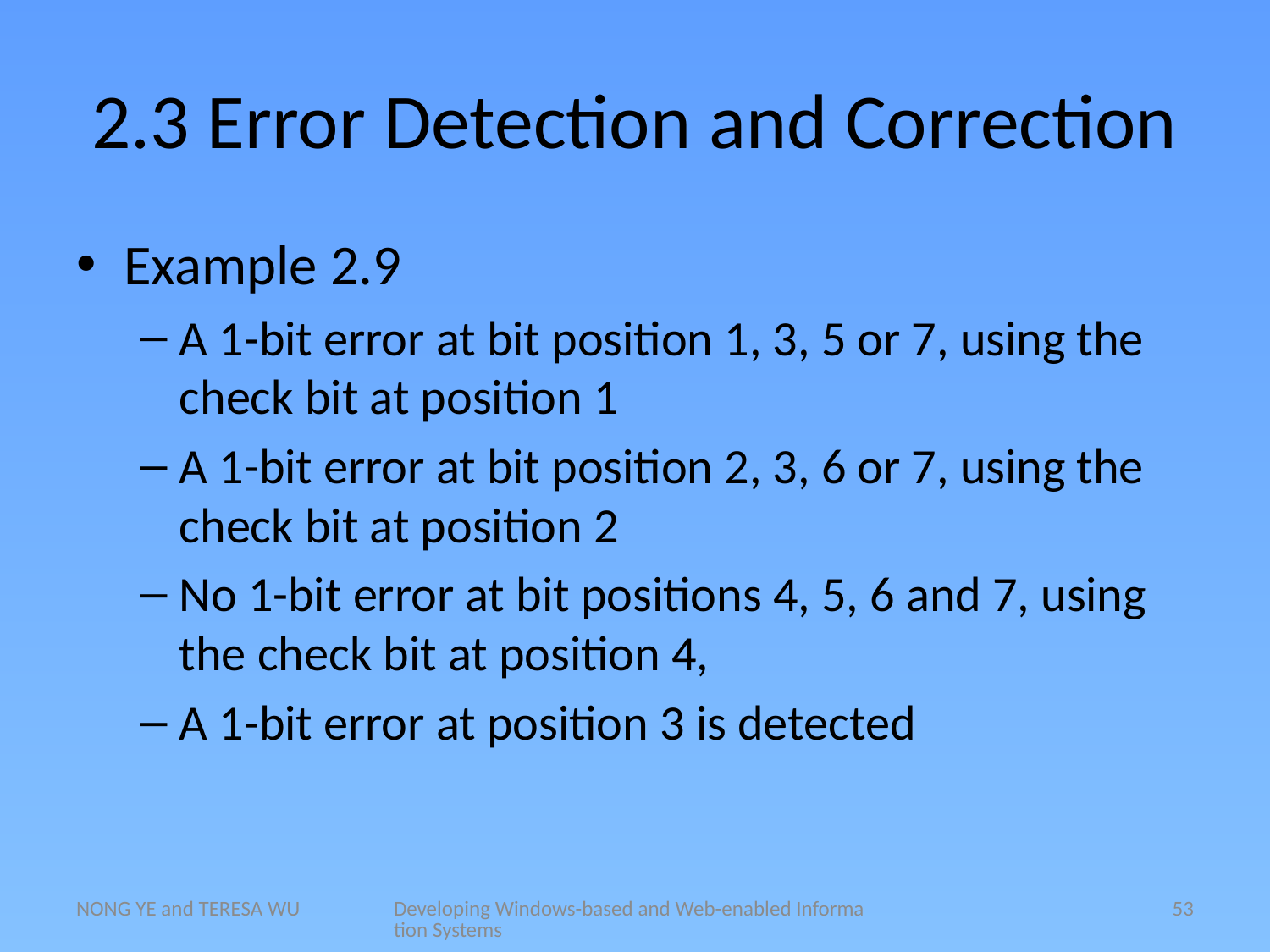

# 2.3 Error Detection and Correction
Example 2.9
A 1-bit error at bit position 1, 3, 5 or 7, using the check bit at position 1
A 1-bit error at bit position 2, 3, 6 or 7, using the check bit at position 2
No 1-bit error at bit positions 4, 5, 6 and 7, using the check bit at position 4,
A 1-bit error at position 3 is detected
NONG YE and TERESA WU
Developing Windows-based and Web-enabled Information Systems
53